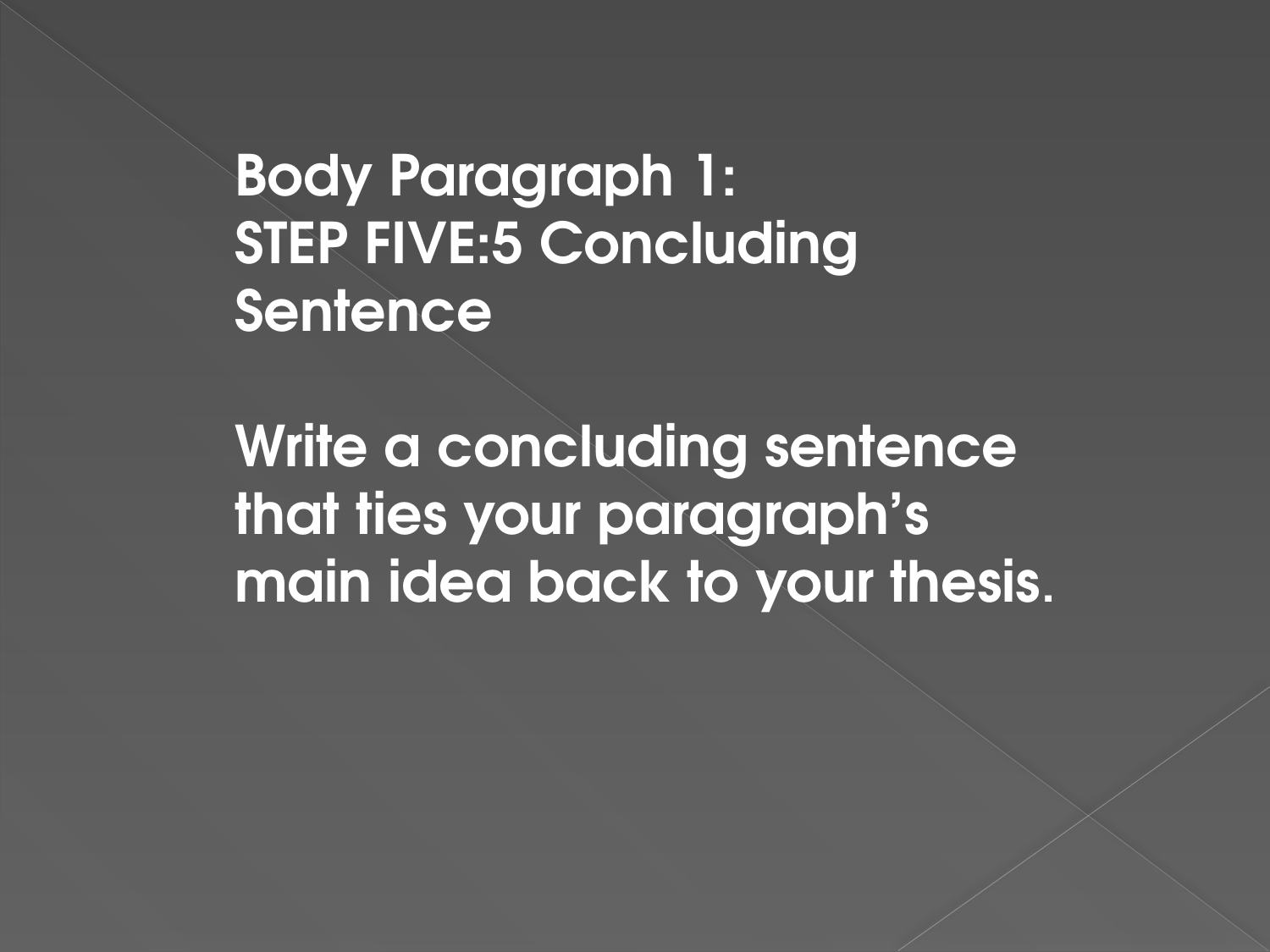

Body Paragraph 1:
STEP FIVE:5 Concluding  Sentence

Write a concluding sentence that ties your paragraph’s main idea back to your thesis.